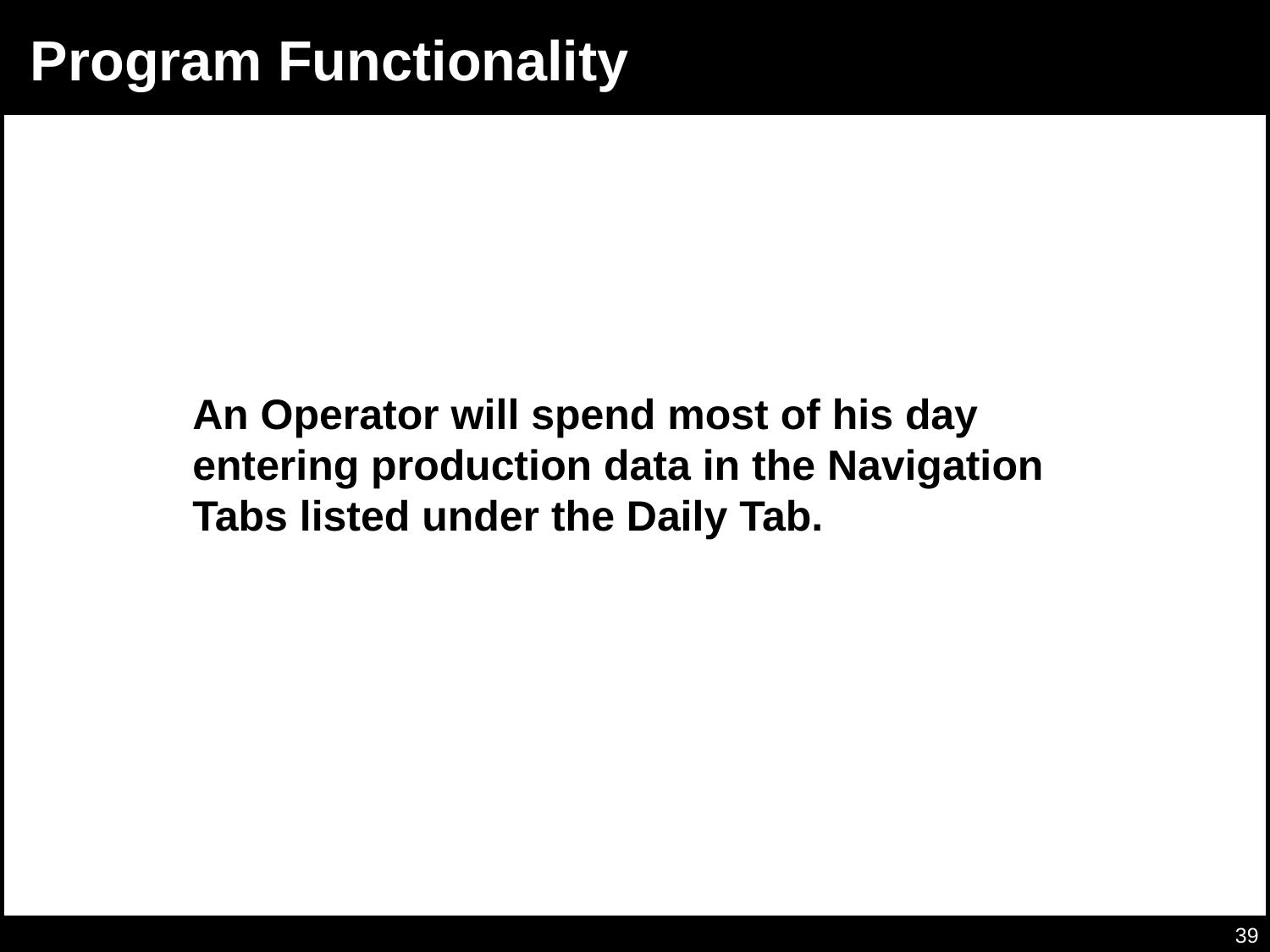

Operator
Program Functionality
An Operator will spend most of his day entering production data in the Navigation Tabs listed under the Daily Tab.